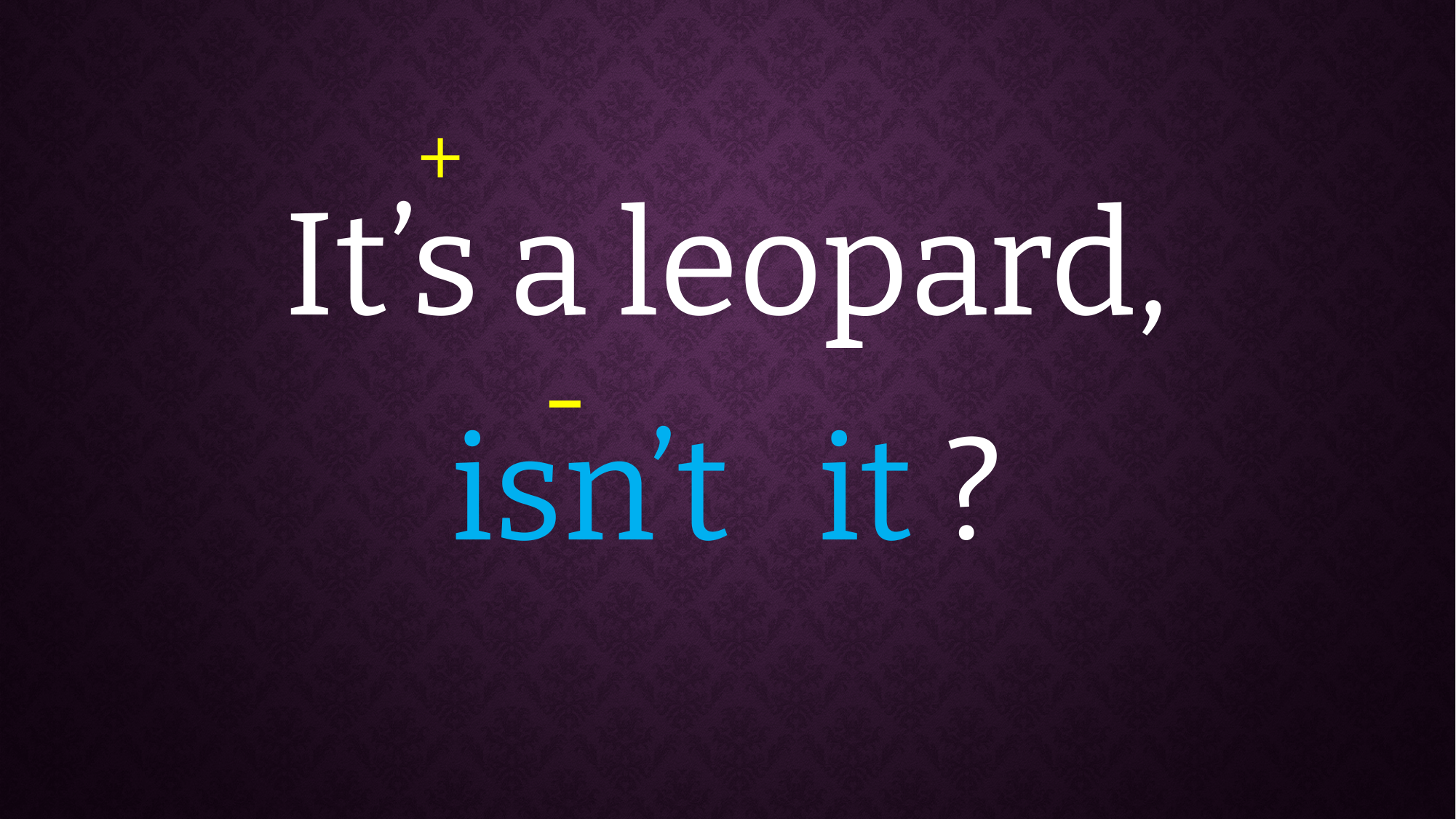

#
+
It’s a leopard,
isn’t   it ?
-